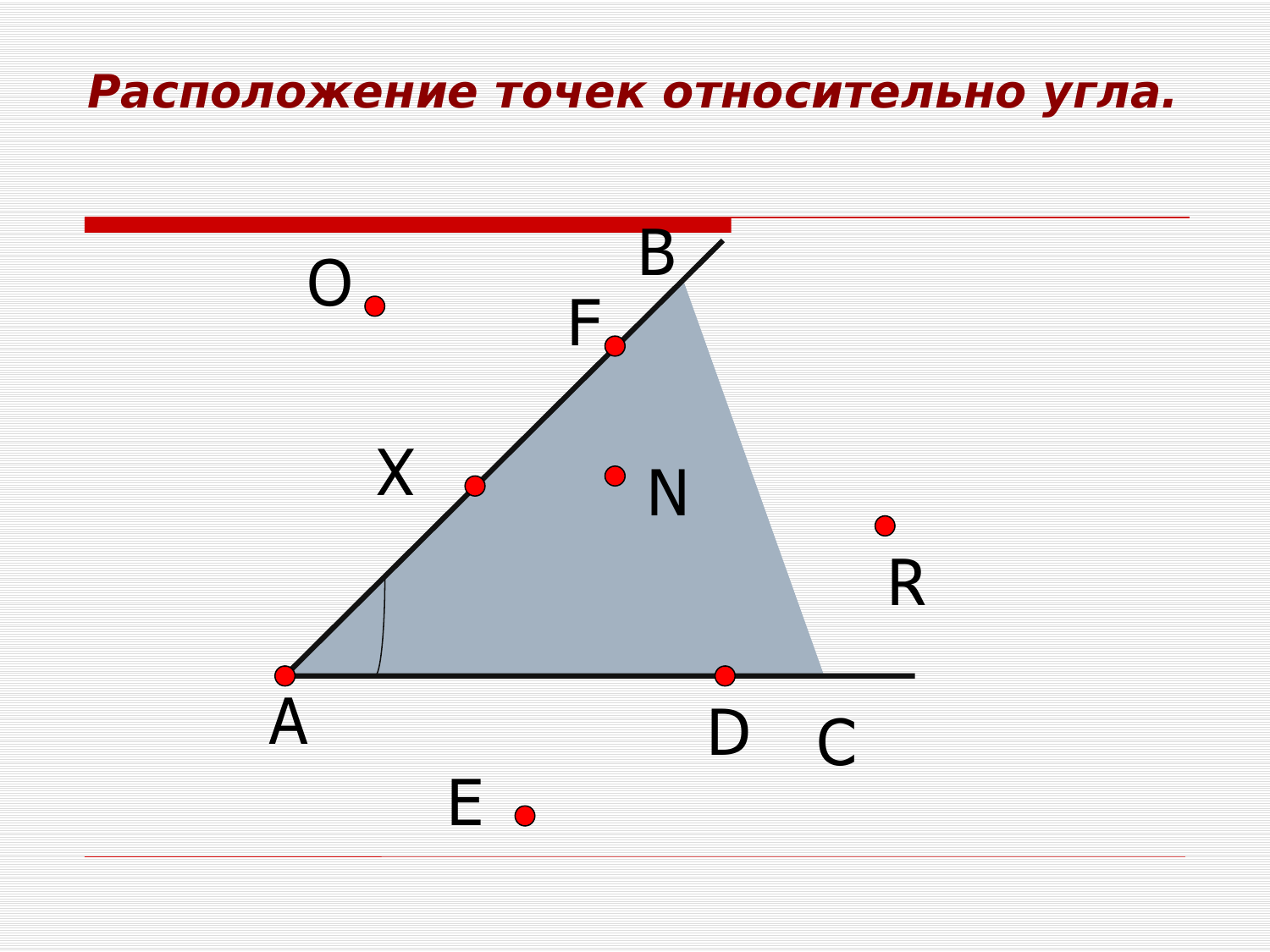

Расположение точек относительно угла.
В
О

F

Х
N

R

А

D
С
Е